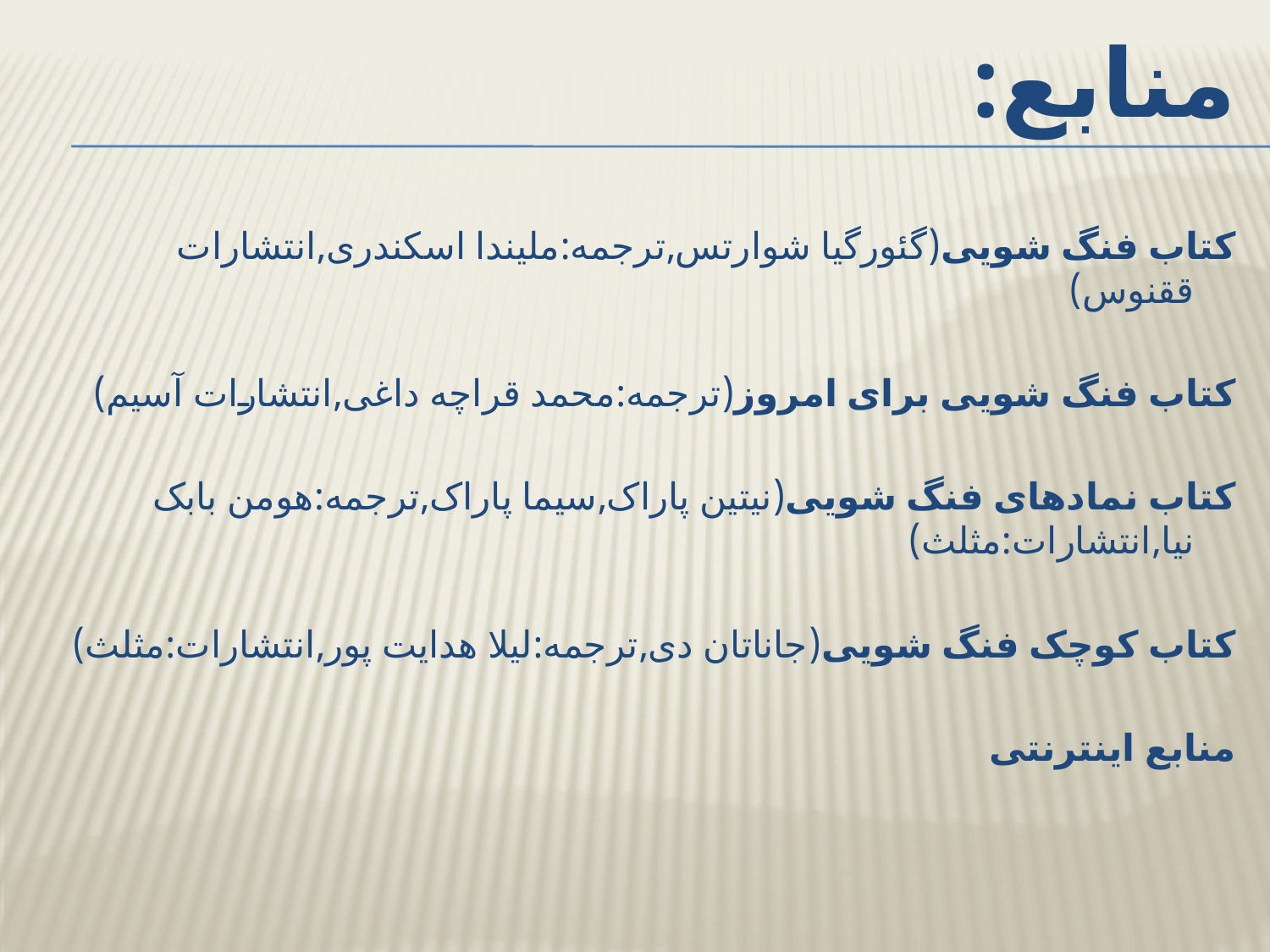

# منابع:
کتاب فنگ شویی(گئورگیا شوارتس,ترجمه:ملیندا اسکندری,انتشارات ققنوس)

کتاب فنگ شویی برای امروز(ترجمه:محمد قراچه داغی,انتشارات آسیم)

کتاب نمادهای فنگ شویی(نیتین پاراک,سیما پاراک,ترجمه:هومن بابک نیا,انتشارات:مثلث)

کتاب کوچک فنگ شویی(جاناتان دی,ترجمه:لیلا هدایت پور,انتشارات:مثلث)

منابع اینترنتی